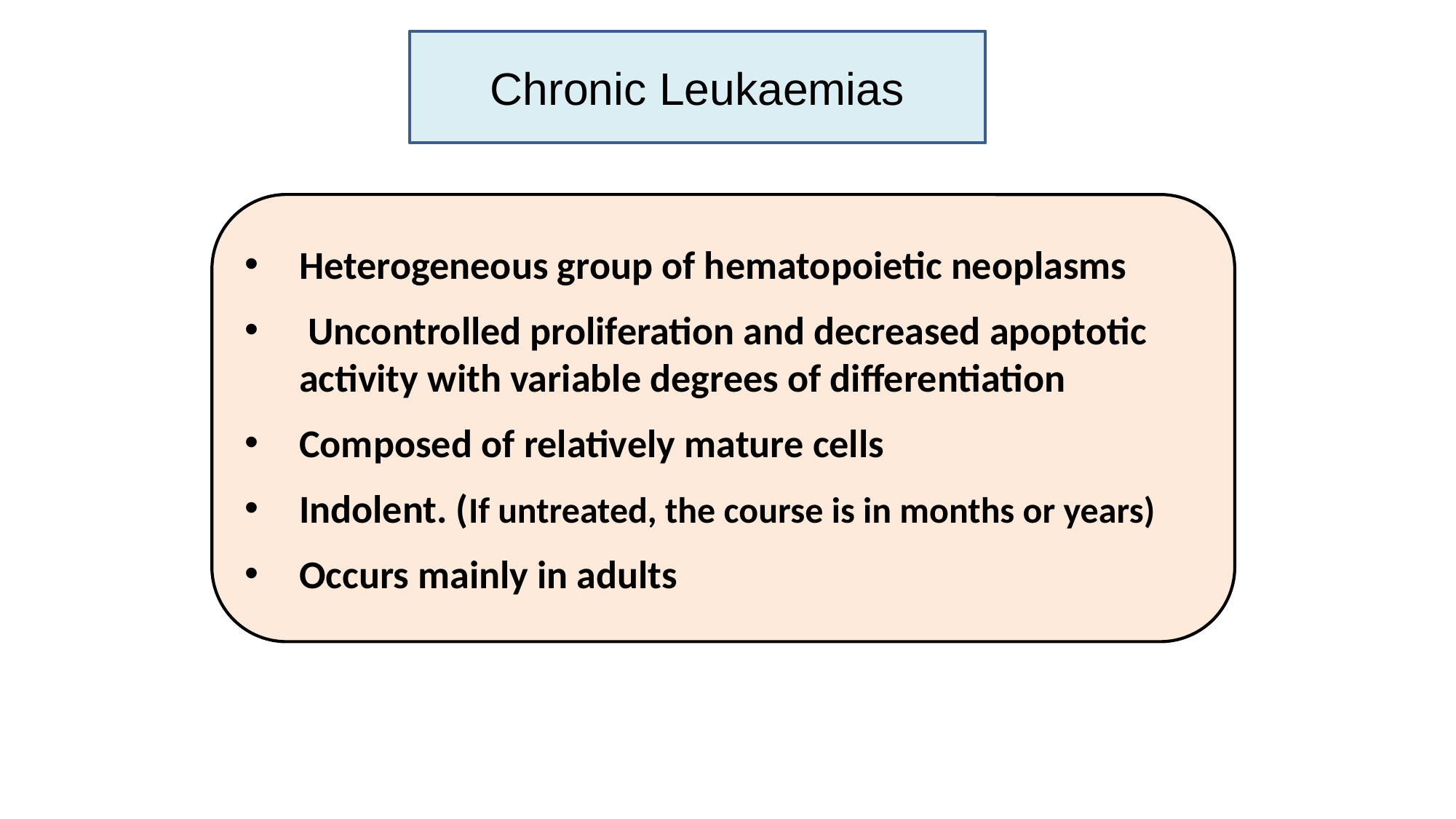

Chronic Leukaemias
Heterogeneous group of hematopoietic neoplasms
 Uncontrolled proliferation and decreased apoptotic activity with variable degrees of differentiation
Composed of relatively mature cells
Indolent. (If untreated, the course is in months or years)
Occurs mainly in adults